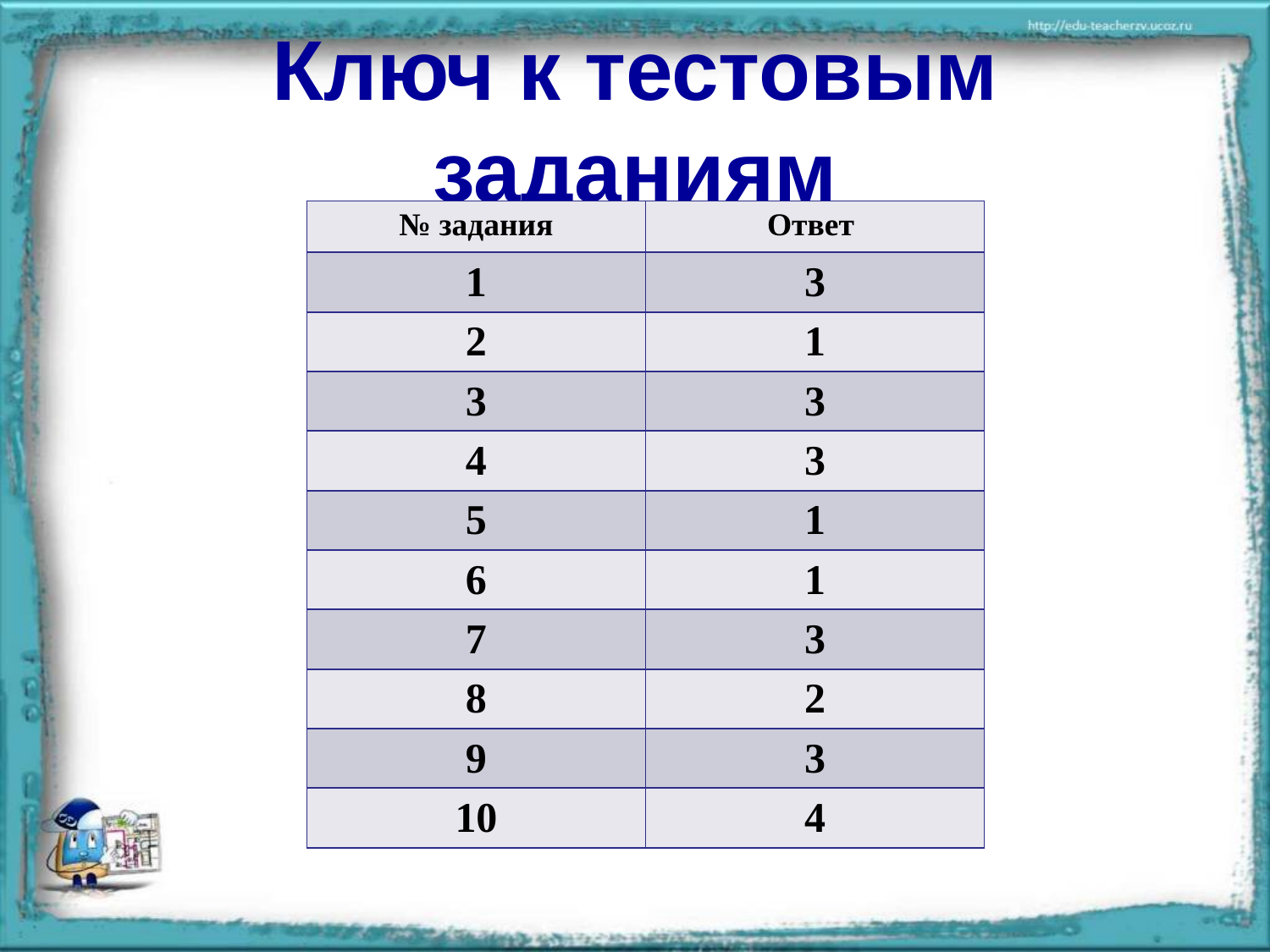

# Ключ к тестовым заданиям
| № задания | Ответ |
| --- | --- |
| 1 | 3 |
| 2 | 1 |
| 3 | 3 |
| 4 | 3 |
| 5 | 1 |
| 6 | 1 |
| 7 | 3 |
| 8 | 2 |
| 9 | 3 |
| 10 | 4 |